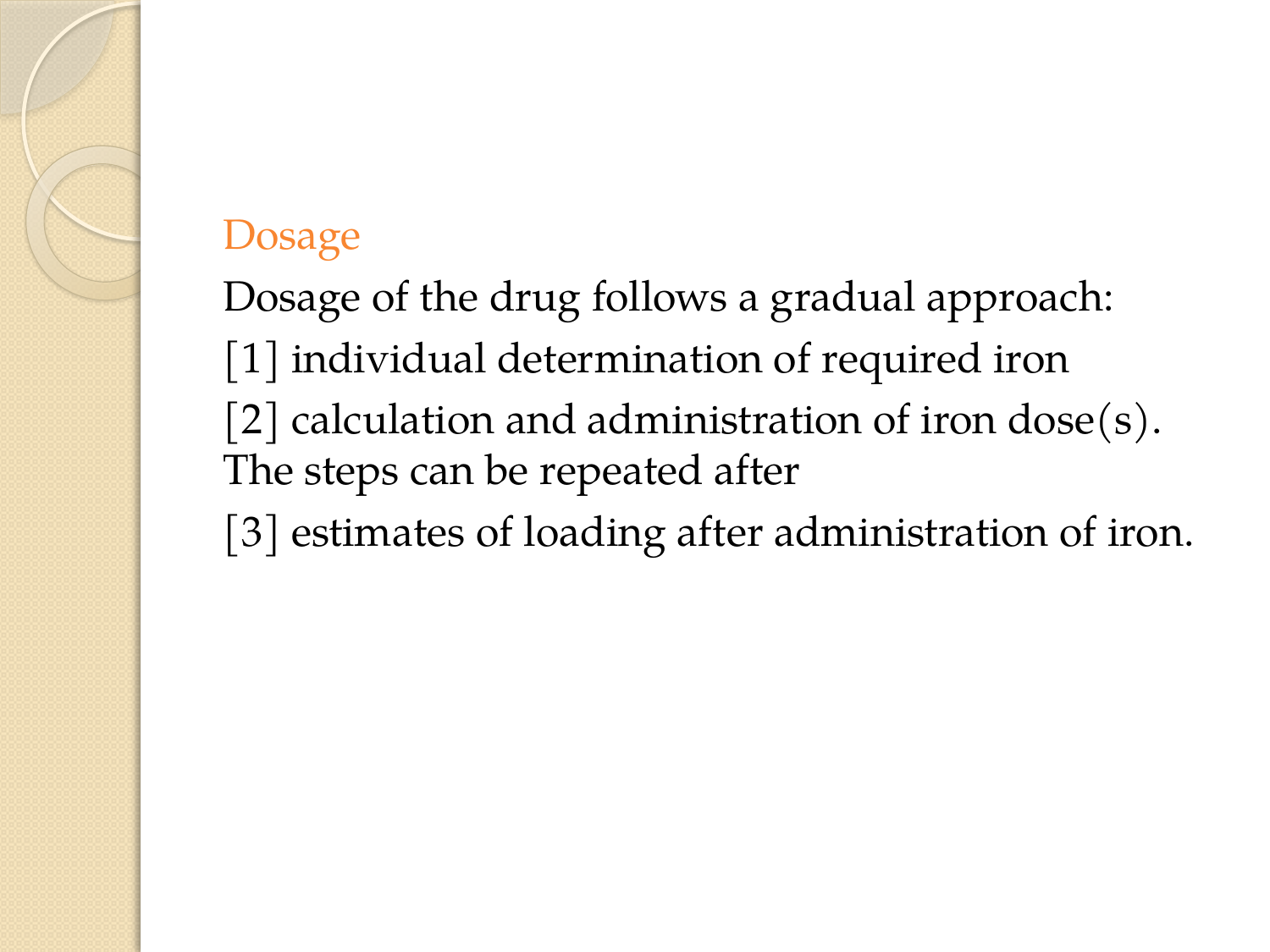

#
Dosage
Dosage of the drug follows a gradual approach:
[1] individual determination of required iron
[2] calculation and administration of iron dose(s). The steps can be repeated after
[3] estimates of loading after administration of iron.